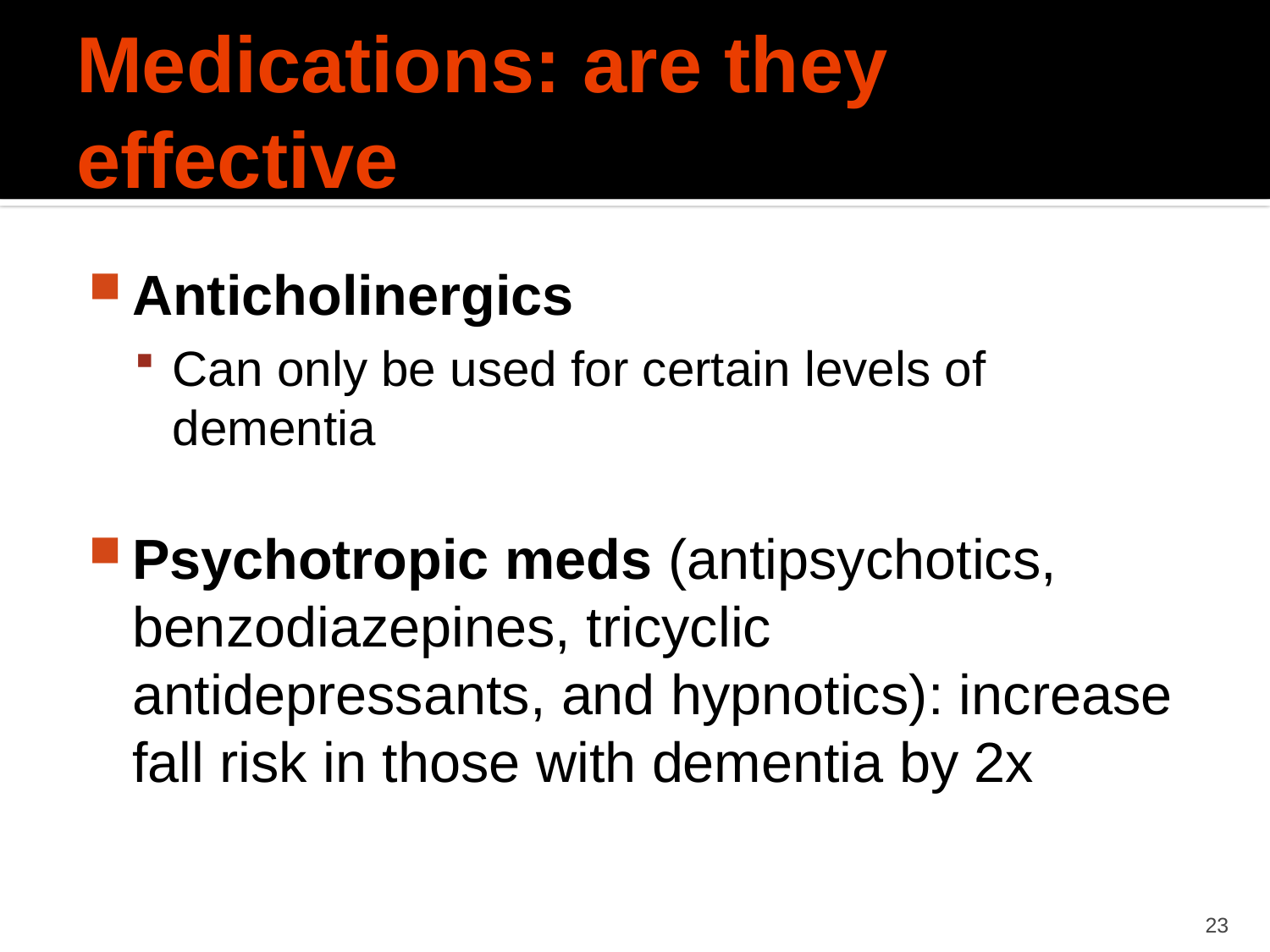

# Medications: are they effective
Anticholinergics
Can only be used for certain levels of dementia

Psychotropic meds (antipsychotics, benzodiazepines, tricyclic antidepressants, and hypnotics): increase fall risk in those with dementia by 2x
23